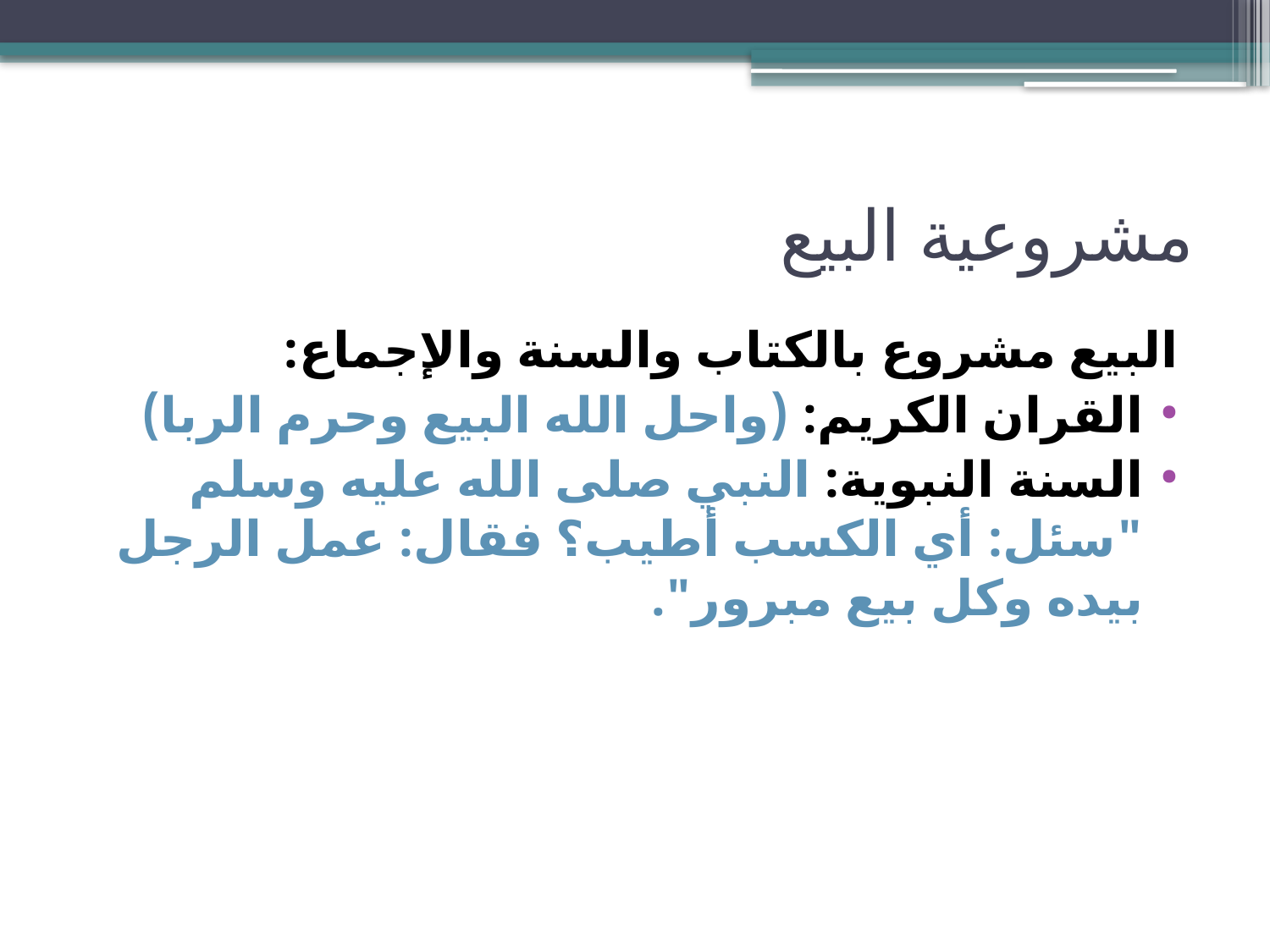

# مشروعية البيع
البيع مشروع بالكتاب والسنة والإجماع:
القران الكريم: (واحل الله البيع وحرم الربا)
السنة النبوية: النبي صلى الله عليه وسلم "سئل: أي الكسب أطيب؟ فقال: عمل الرجل بيده وكل بيع مبرور".